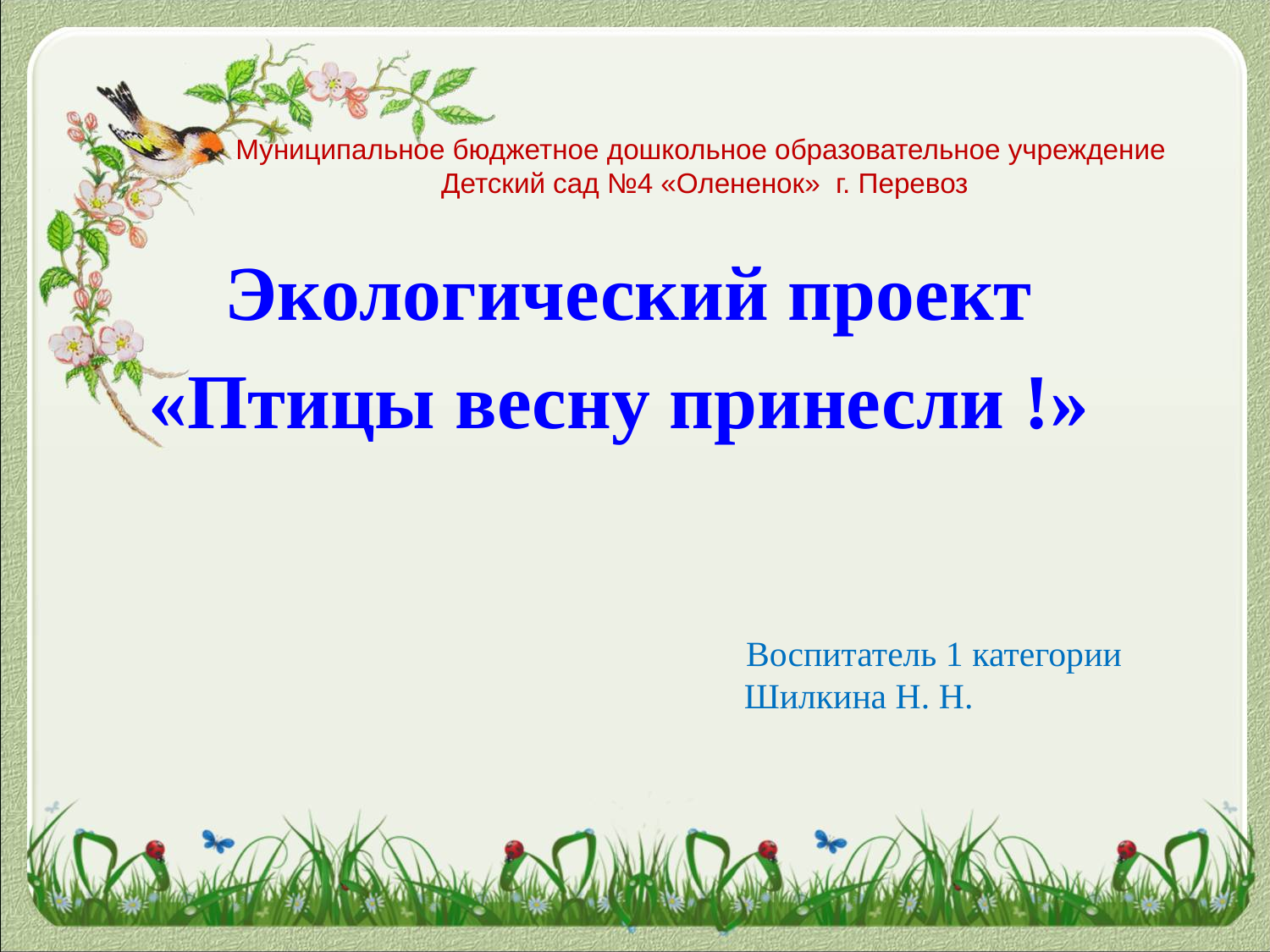

# Муниципальное бюджетное дошкольное образовательное учреждение  Детский сад №4 «Олененок»  г. Перевоз
 Экологический проект
«Птицы весну принесли !»
                                                           Воспитатель 1 категории
                                           Шилкина Н. Н.